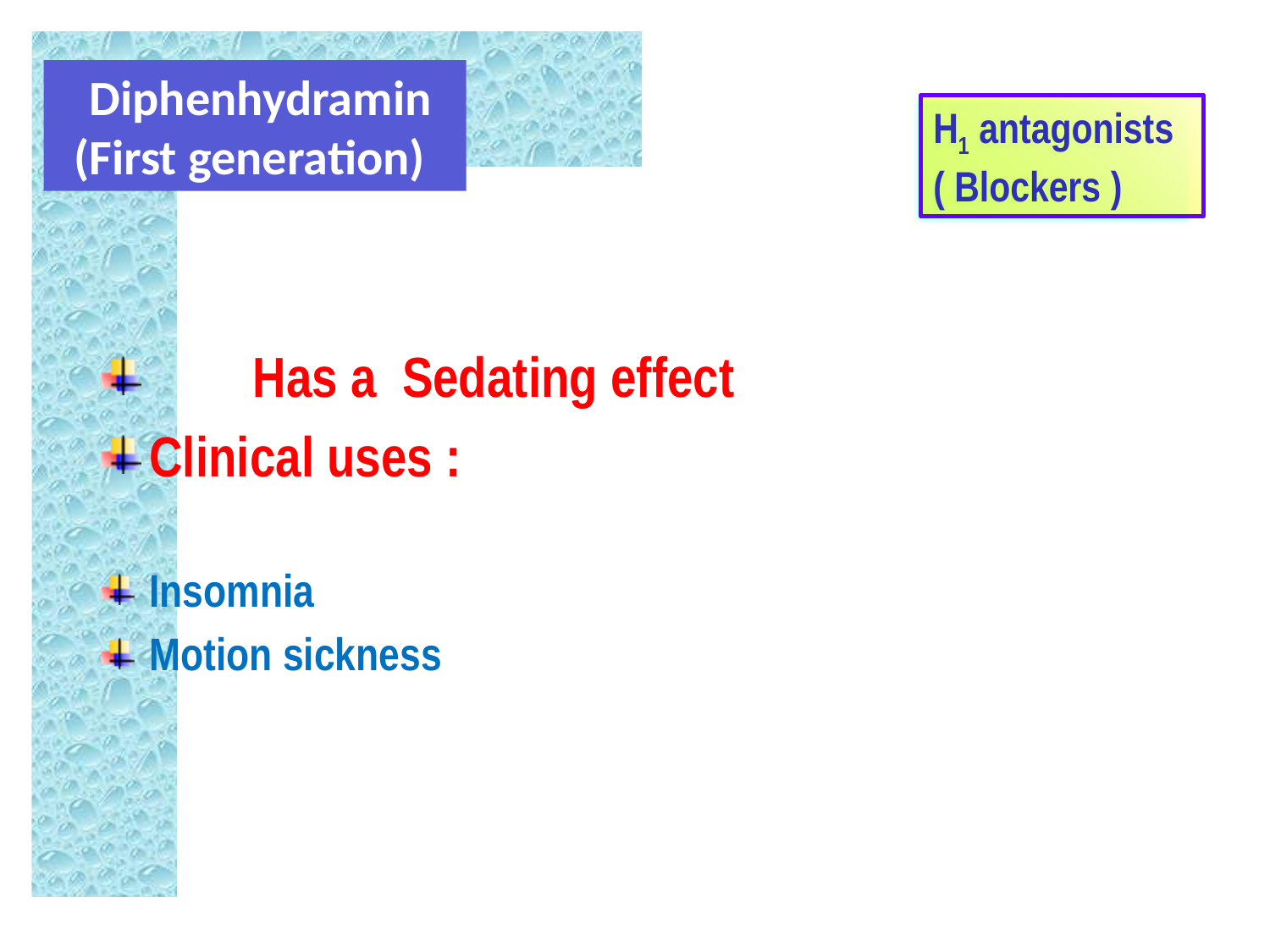

Diphenhydramin
(First generation)
H1 antagonists ( Blockers )

        Has a  Sedating effect
Clinical uses :

Insomnia
Motion sickness